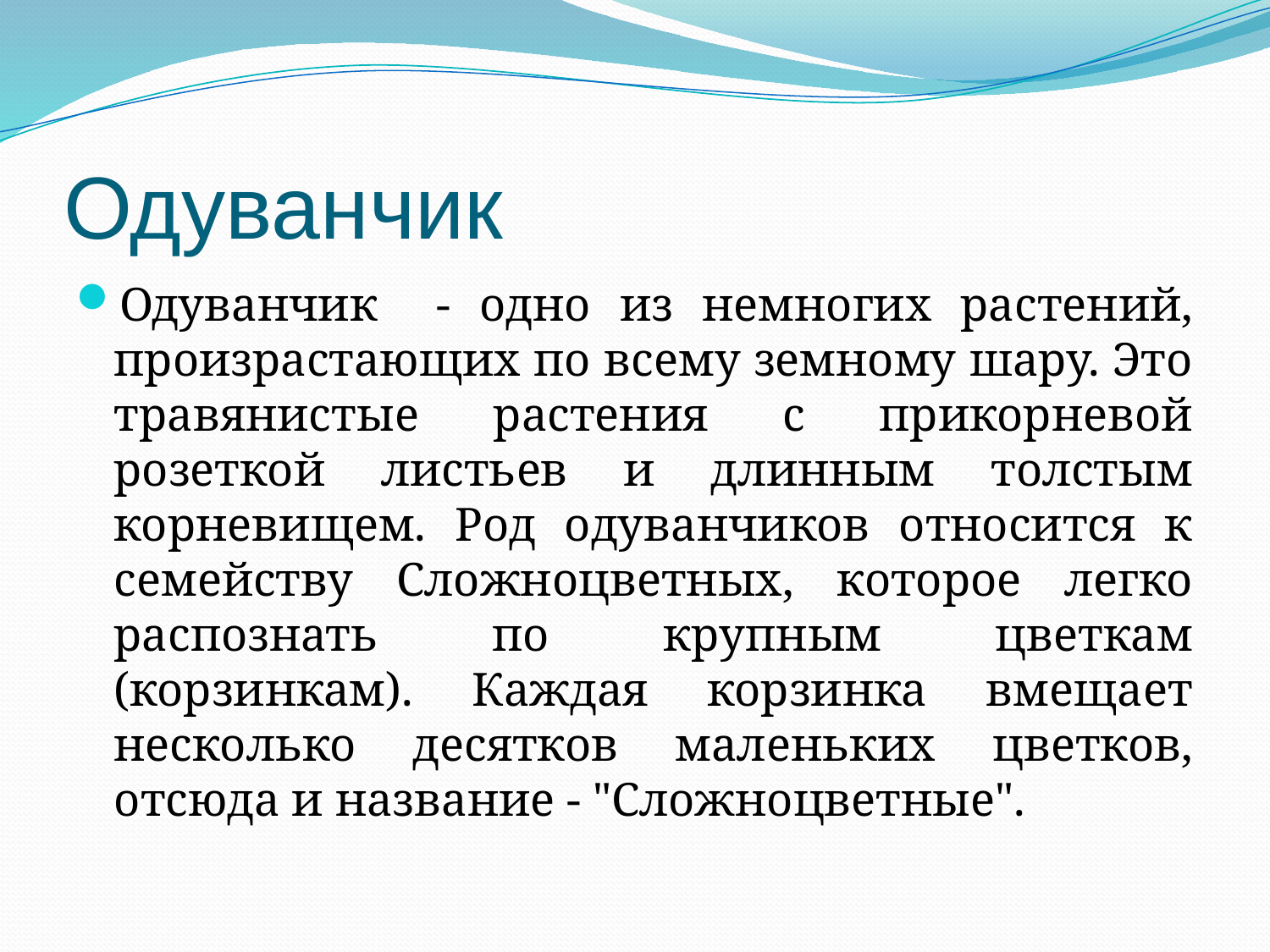

# Одуванчик
Одуванчик  - одно из немногих растений, произрастающих по всему земному шару. Это травянистые растения с прикорневой розеткой листьев и длинным толстым корневищем. Род одуванчиков относится к семейству Сложноцветных, которое легко распознать по крупным цветкам (корзинкам). Каждая корзинка вмещает несколько десятков маленьких цветков, отсюда и название - "Сложноцветные".